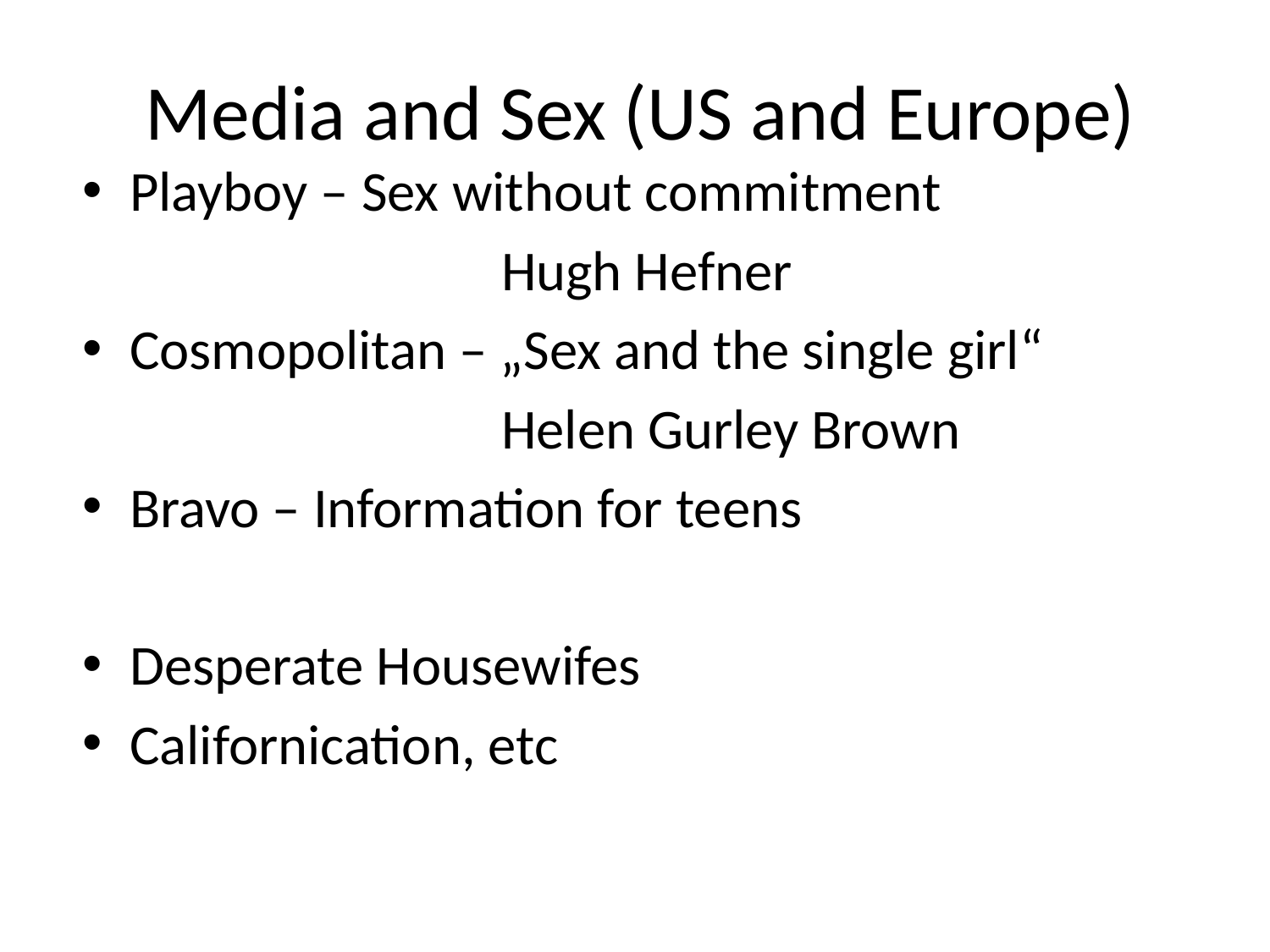

# Media and Sex (US and Europe)
Playboy – Sex without commitment
                                 Hugh Hefner
Cosmopolitan – „Sex and the single girl“
                                 Helen Gurley Brown
Bravo – Information for teens

Desperate Housewifes
Californication, etc